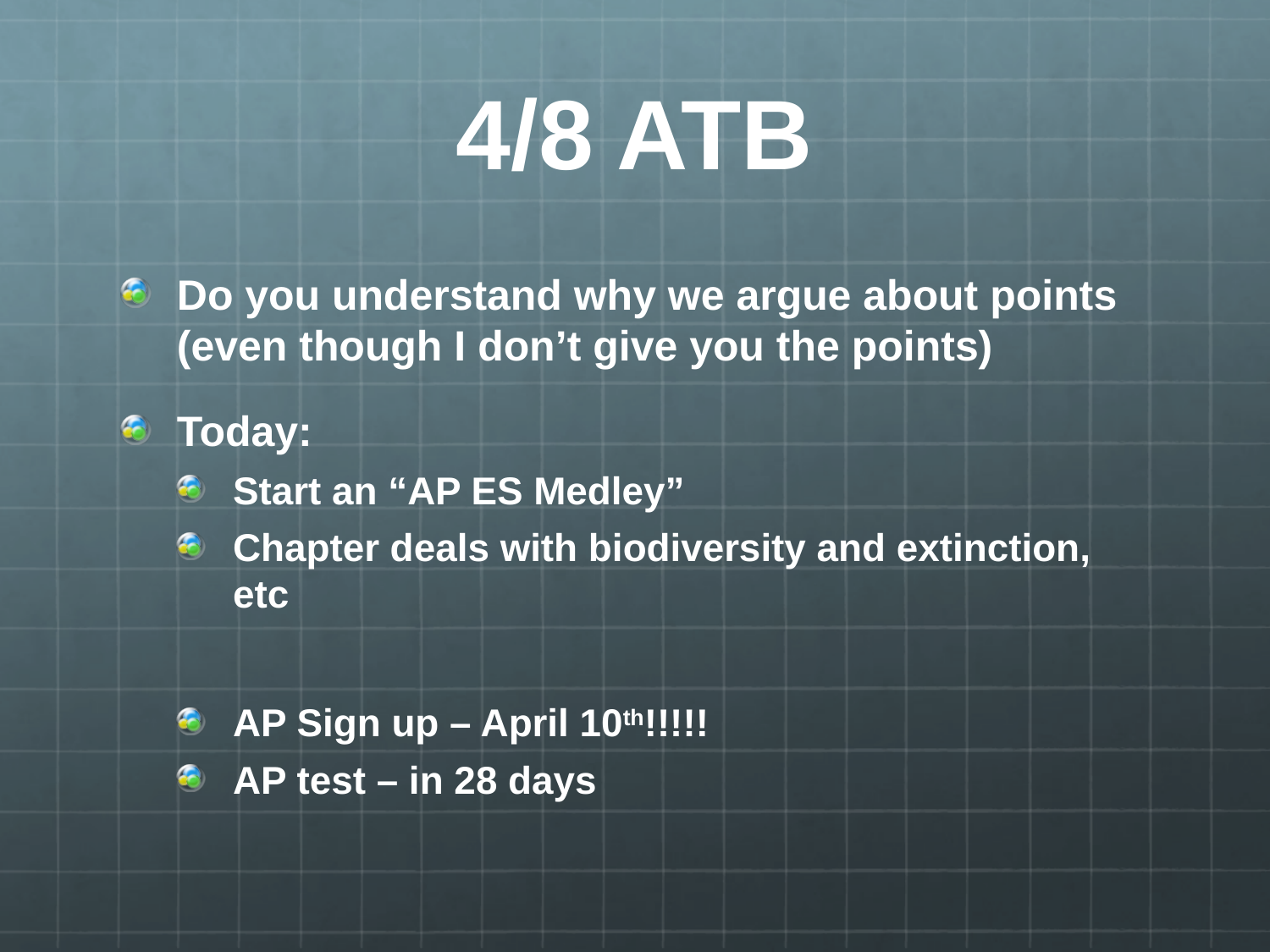

# 4/8 ATB
Do you understand why we argue about points (even though I don’t give you the points)
Today:
Start an “AP ES Medley”
Chapter deals with biodiversity and extinction, etc

AP Sign up – April 10th!!!!!
AP test – in 28 days